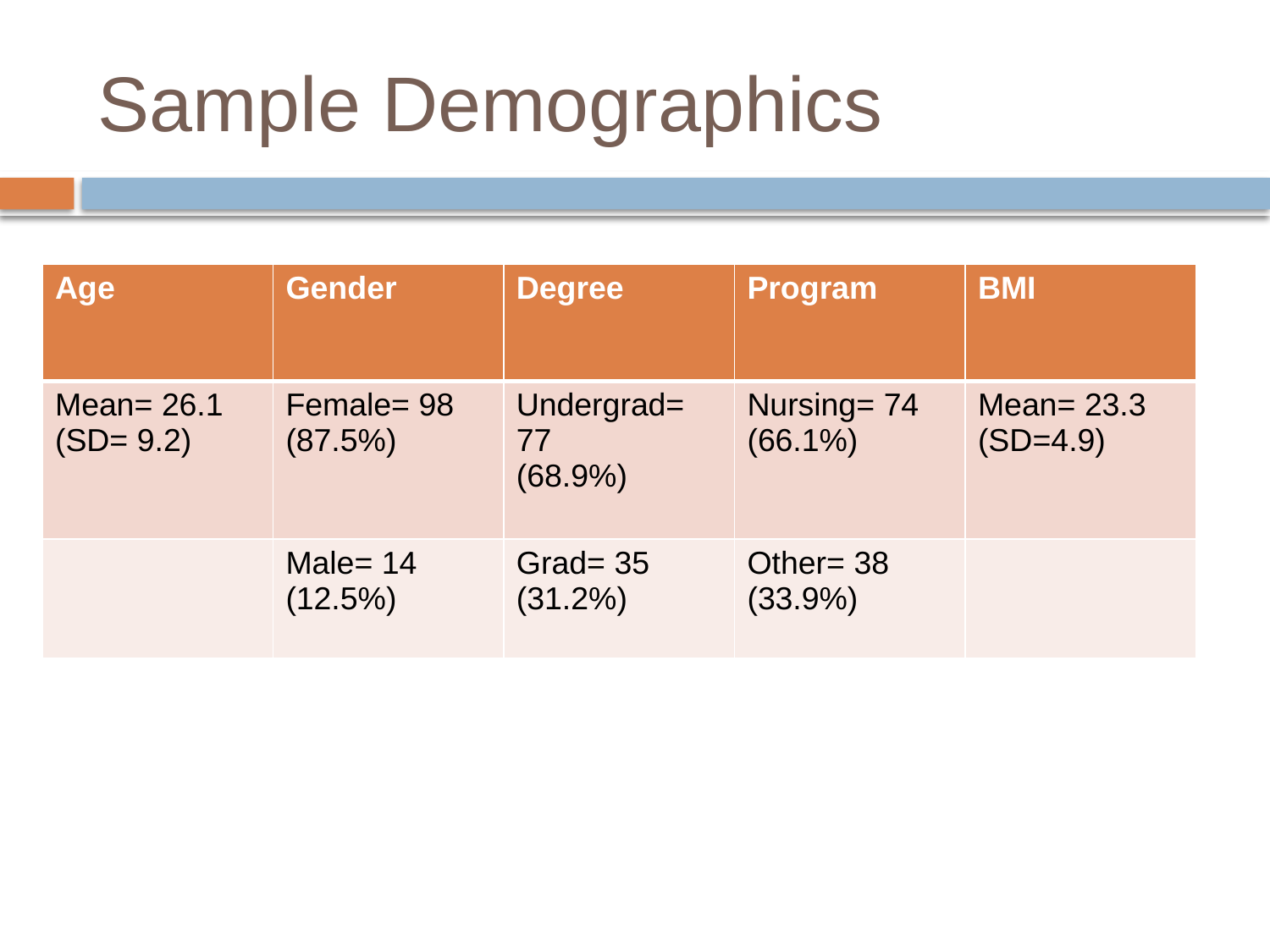

# Sample Demographics
| Age | Gender | Degree | Program | BMI |
| --- | --- | --- | --- | --- |
| Mean= 26.1 (SD= 9.2) | Female= 98 (87.5%) | Undergrad= 77 (68.9%) | Nursing= 74 (66.1%) | Mean= 23.3 (SD=4.9) |
|  | Male= 14 (12.5%) | Grad= 35 (31.2%) | Other= 38 (33.9%) |  |